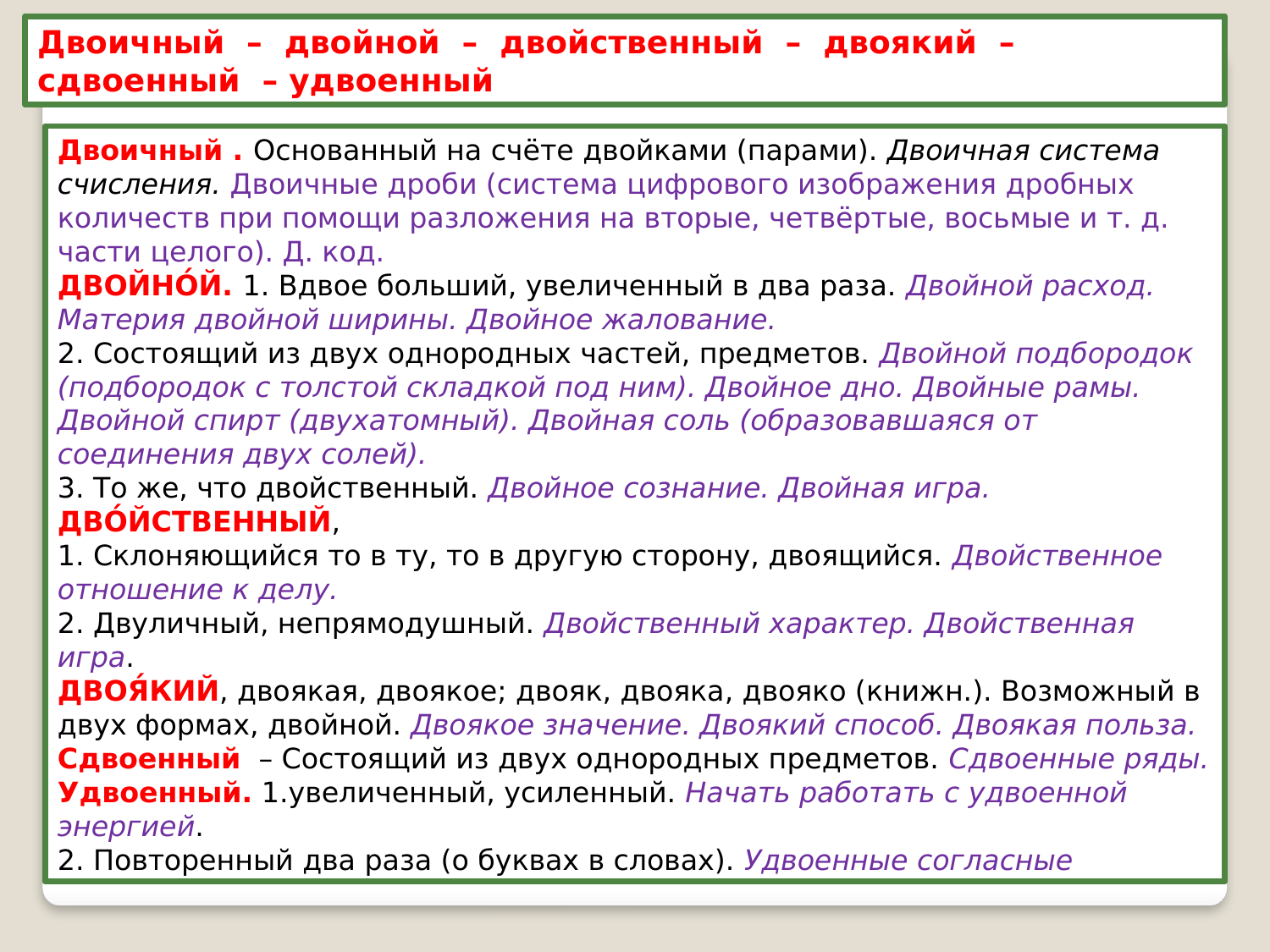

Двоичный  –  двойной  –  двойственный  –  двоякий  –  сдвоенный  – удвоенный
Двоичный . Основанный на счёте двойками (парами). Двоичная система счисления. Двоичные дроби (система цифрового изображения дробных количеств при помощи разложения на вторые, четвёртые, восьмые и т. д. части целого). Д. код.
ДВОЙНО́Й. 1. Вдвое больший, увеличенный в два раза. Двойной расход. Материя двойной ширины. Двойное жалование.
2. Состоящий из двух однородных частей, предметов. Двойной подбородок (подбородок с толстой складкой под ним). Двойное дно. Двойные рамы. Двойной спирт (двухатомный). Двойная соль (образовавшаяся от соединения двух солей).
3. То же, что двойственный. Двойное сознание. Двойная игра.
ДВО́ЙСТВЕННЫЙ,
1. Склоняющийся то в ту, то в другую сторону, двоящийся. Двойственное отношение к делу.
2. Двуличный, непрямодушный. Двойственный характер. Двойственная игра.
ДВОЯ́КИЙ, двоякая, двоякое; двояк, двояка, двояко (книжн.). Возможный в двух формах, двойной. Двоякое значение. Двоякий способ. Двоякая польза.
Сдвоенный  – Состоящий из двух однородных предметов. Сдвоенные ряды.
Удвоенный. 1.увеличенный, усиленный. Начать работать с удвоенной энергией.
2. Повторенный два раза (о буквах в словах). Удвоенные согласные